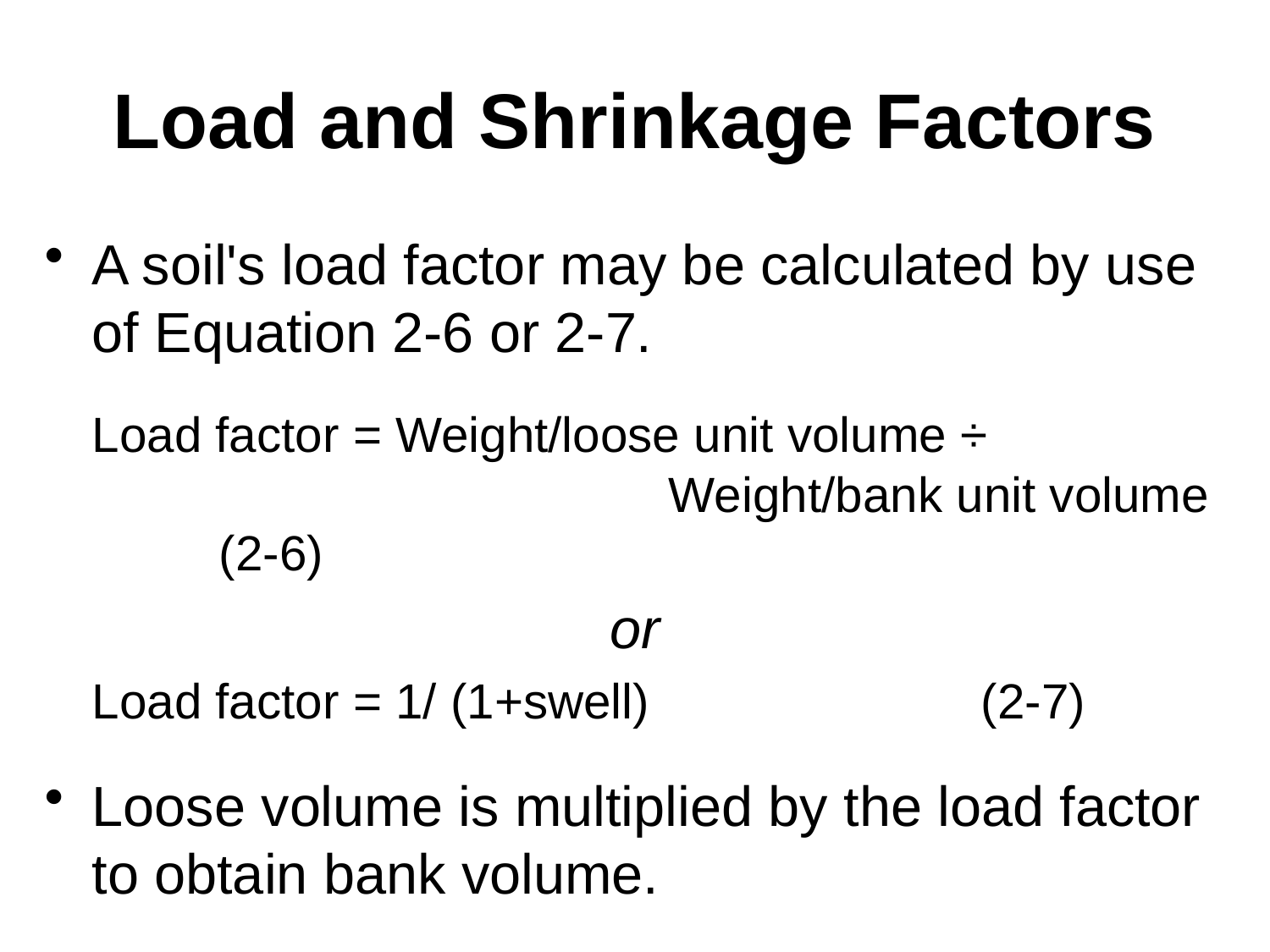

# Load and Shrinkage Factors
A soil's load factor may be calculated by use of Equation 2-6 or 2-7.

	Load factor = Weight/loose unit volume ÷ 					     Weight/bank unit volume	(2-6)
or
	Load factor = 1/ (1+swell)			(2-7)

Loose volume is multiplied by the load factor to obtain bank volume.